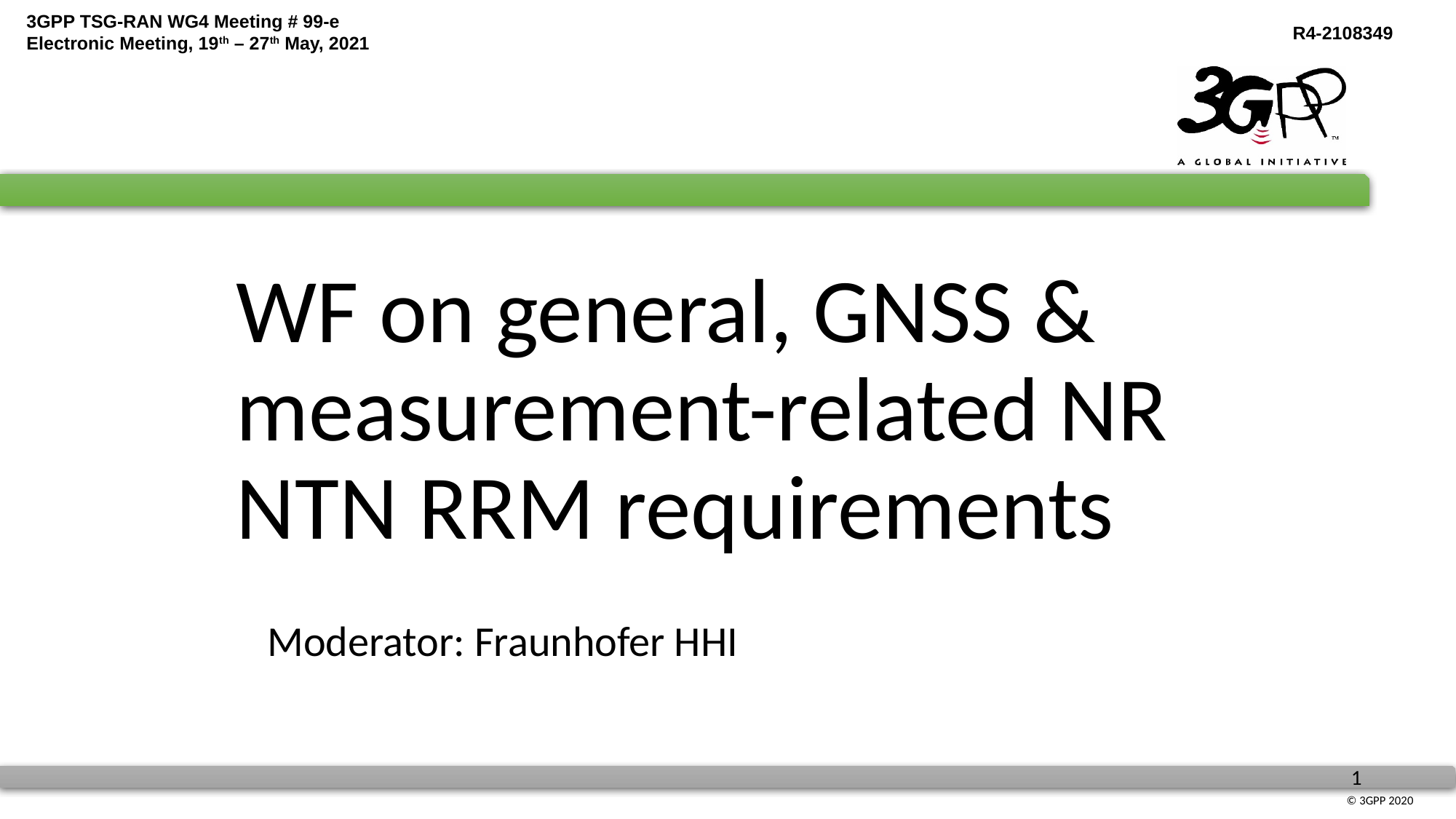

# WF on general, GNSS & measurement-related NR NTN RRM requirements

Moderator: Fraunhofer HHI